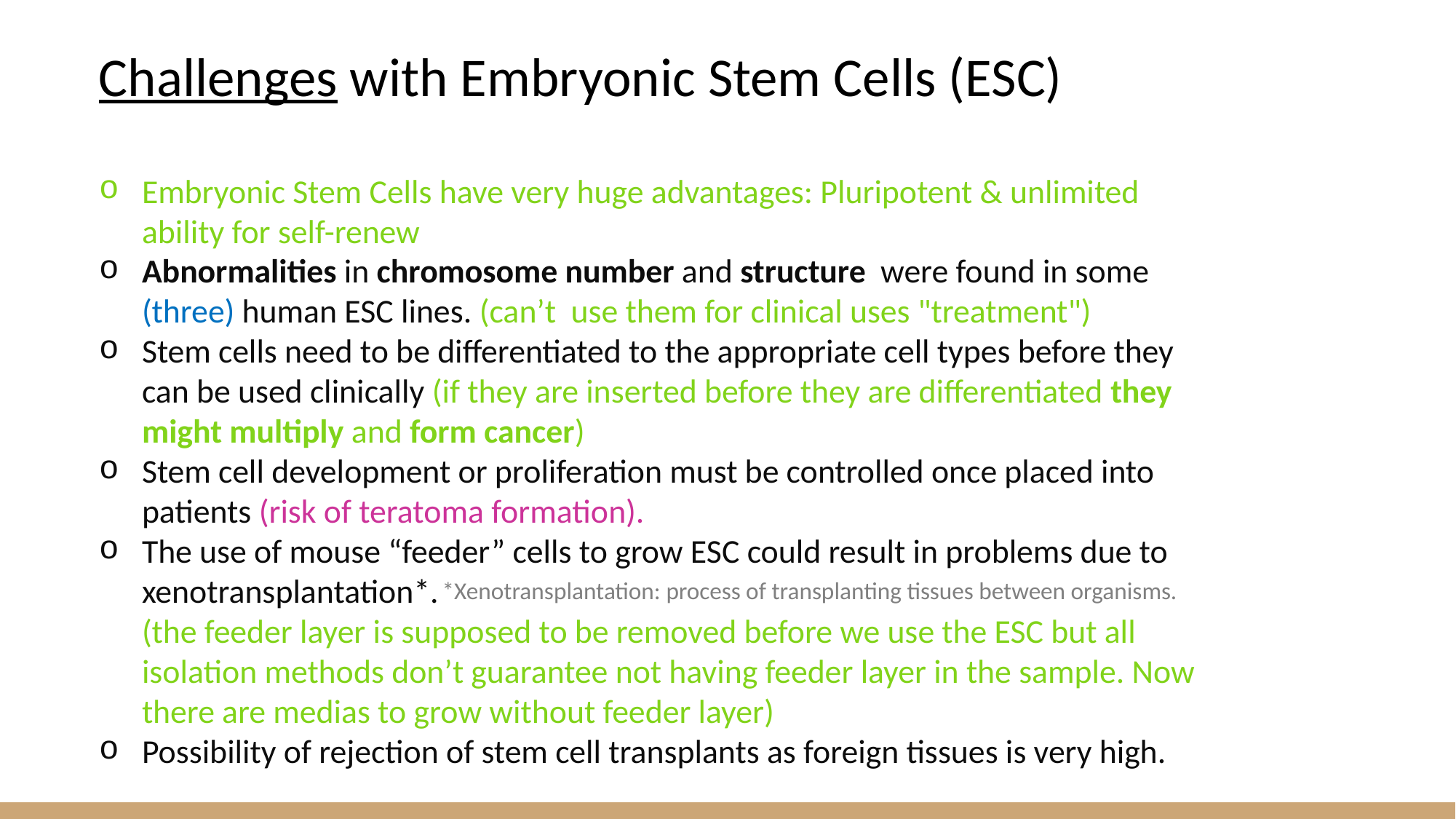

Challenges with Embryonic Stem Cells (ESC)

Embryonic Stem Cells have very huge advantages: Pluripotent & unlimited ability for self-renew
Abnormalities in chromosome number and structure  were found in some (three) human ESC lines. (can’t  use them for clinical uses "treatment")
Stem cells need to be differentiated to the appropriate cell types before they can be used clinically (if they are inserted before they are differentiated they might multiply and form cancer)
Stem cell development or proliferation must be controlled once placed into patients (risk of teratoma formation).
The use of mouse “feeder” cells to grow ESC could result in problems due to xenotransplantation*.
(the feeder layer is supposed to be removed before we use the ESC but all isolation methods don’t guarantee not having feeder layer in the sample. Now there are medias to grow without feeder layer)
Possibility of rejection of stem cell transplants as foreign tissues is very high.

*Xenotransplantation: process of transplanting tissues between organisms.